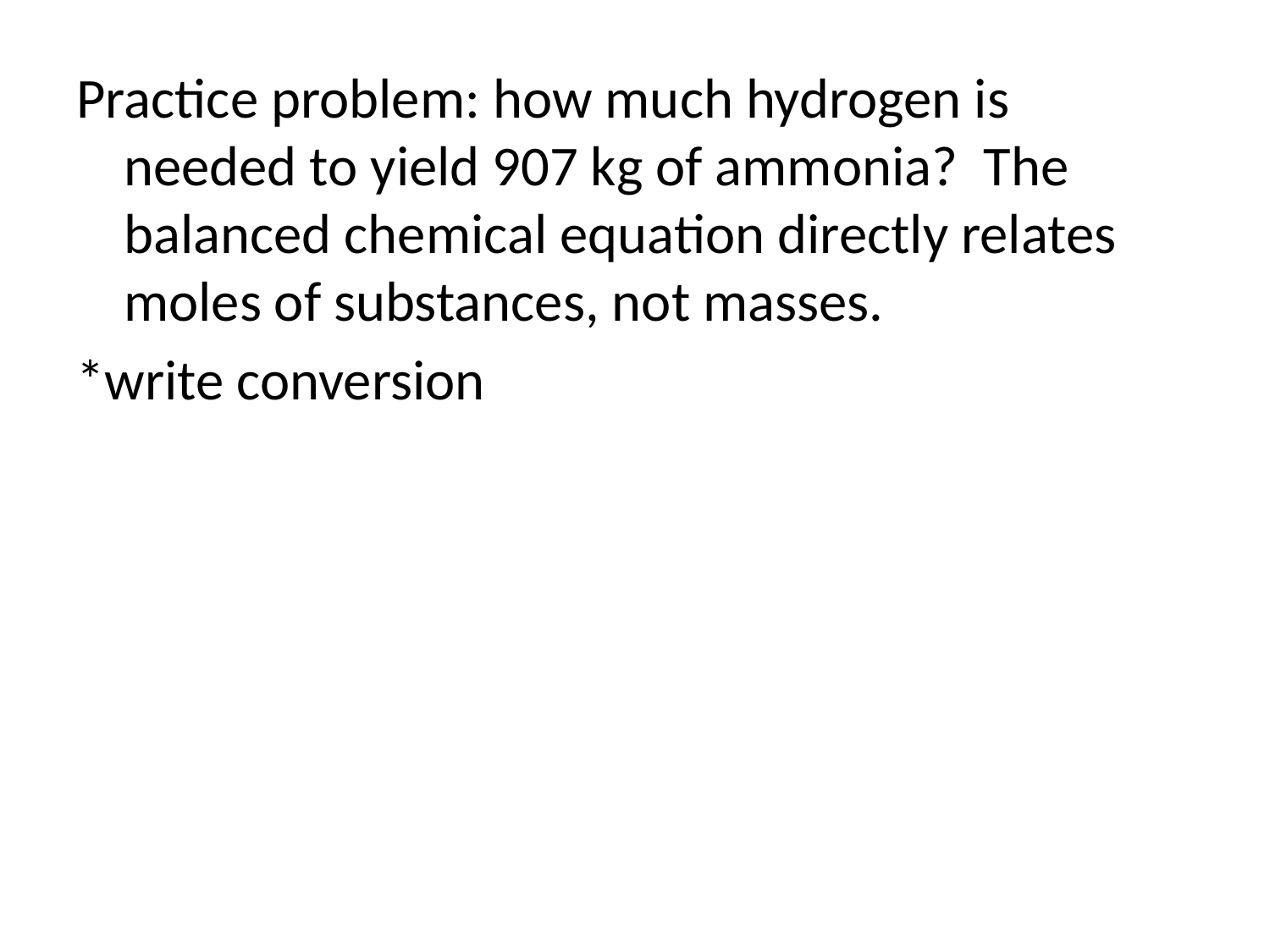

Practice problem: how much hydrogen is needed to yield 907 kg of ammonia?  The balanced chemical equation directly relates moles of substances, not masses.
*write conversion